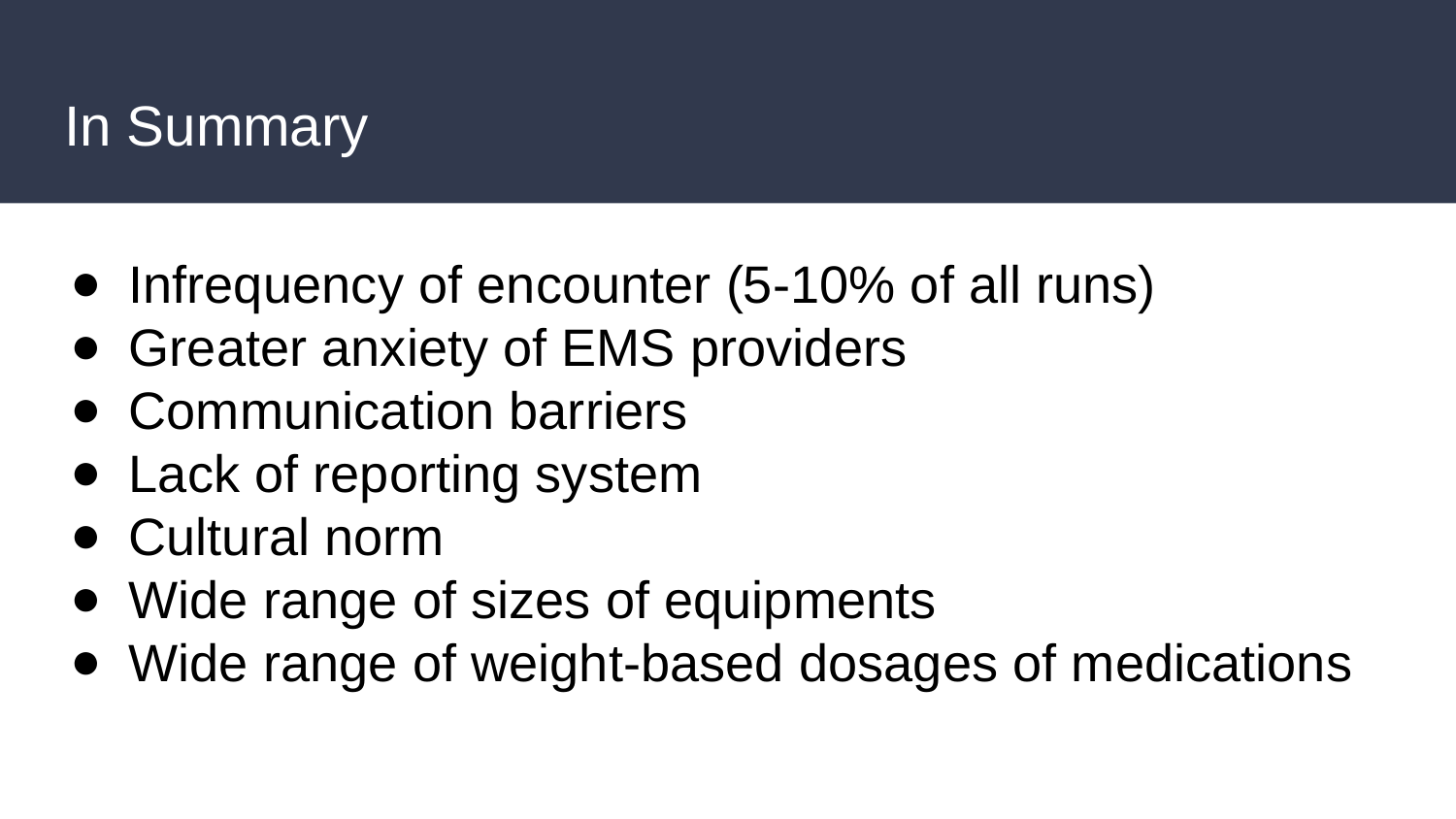

# In Summary
Infrequency of encounter (5-10% of all runs)
Greater anxiety of EMS providers
Communication barriers
Lack of reporting system
Cultural norm
Wide range of sizes of equipments
Wide range of weight-based dosages of medications